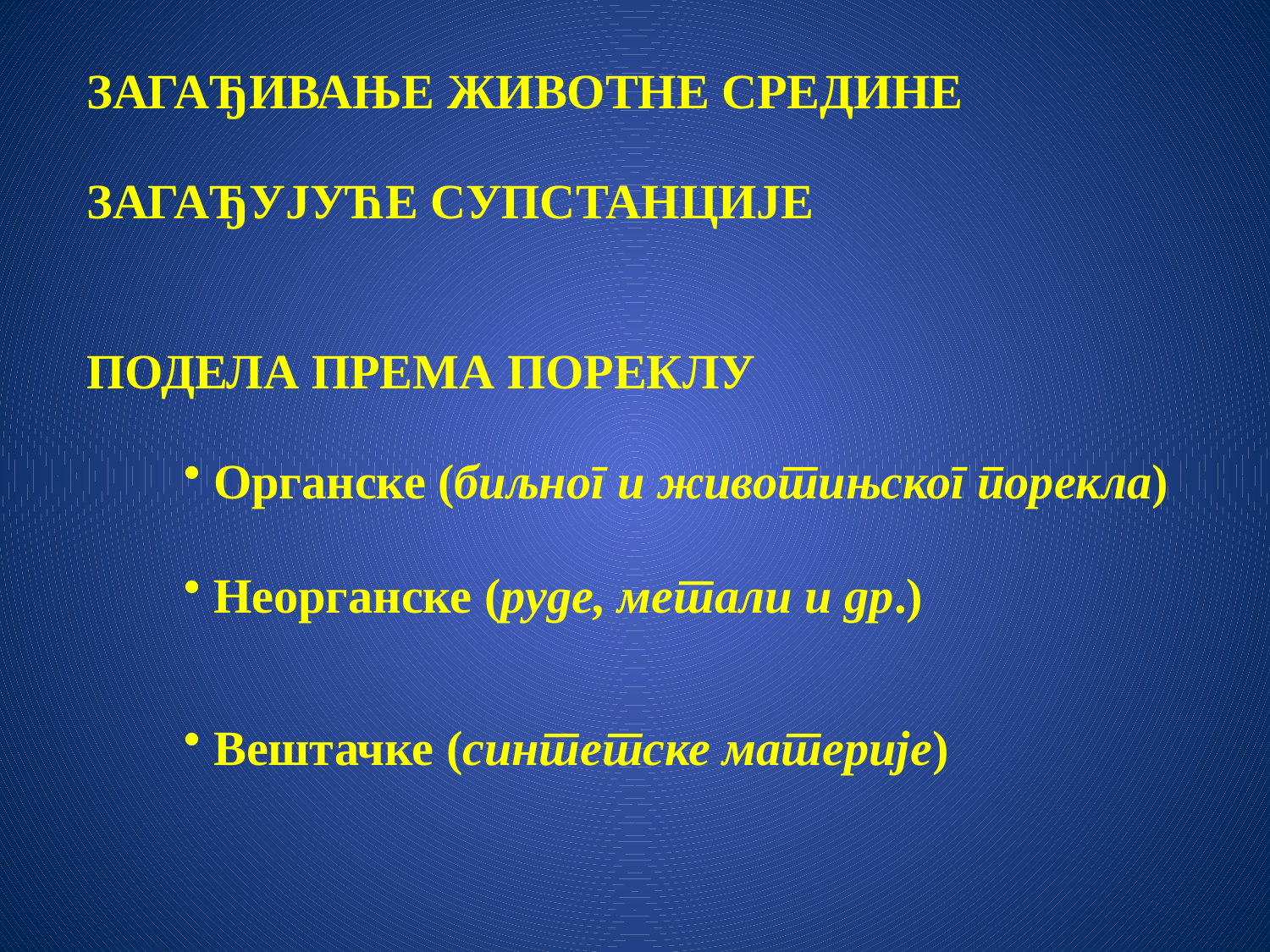

ЗАГАЂИВАЊЕ ЖИВОТНЕ СРЕДИНЕ

ЗАГАЂУЈУЋЕ СУПСТАНЦИЈЕ
ПОДЕЛА ПРЕМА ПОРЕКЛУ

Органске (биљног и животињског порекла)

Неорганске (руде, метали и др.)

Вештачке (синтетске материје)